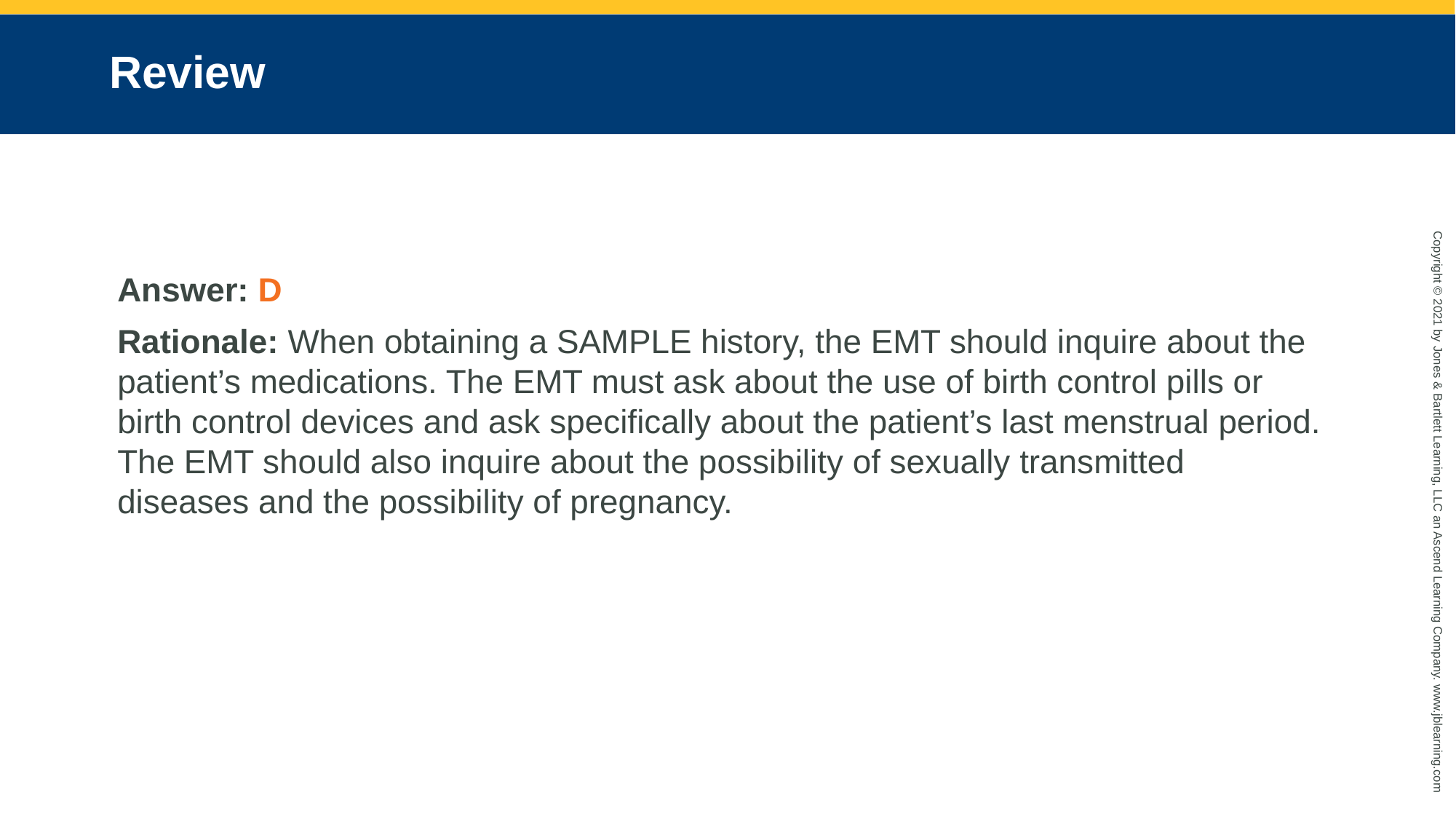

# Review
Answer: D
Rationale: When obtaining a SAMPLE history, the EMT should inquire about the patient’s medications. The EMT must ask about the use of birth control pills or birth control devices and ask specifically about the patient’s last menstrual period. The EMT should also inquire about the possibility of sexually transmitted diseases and the possibility of pregnancy.